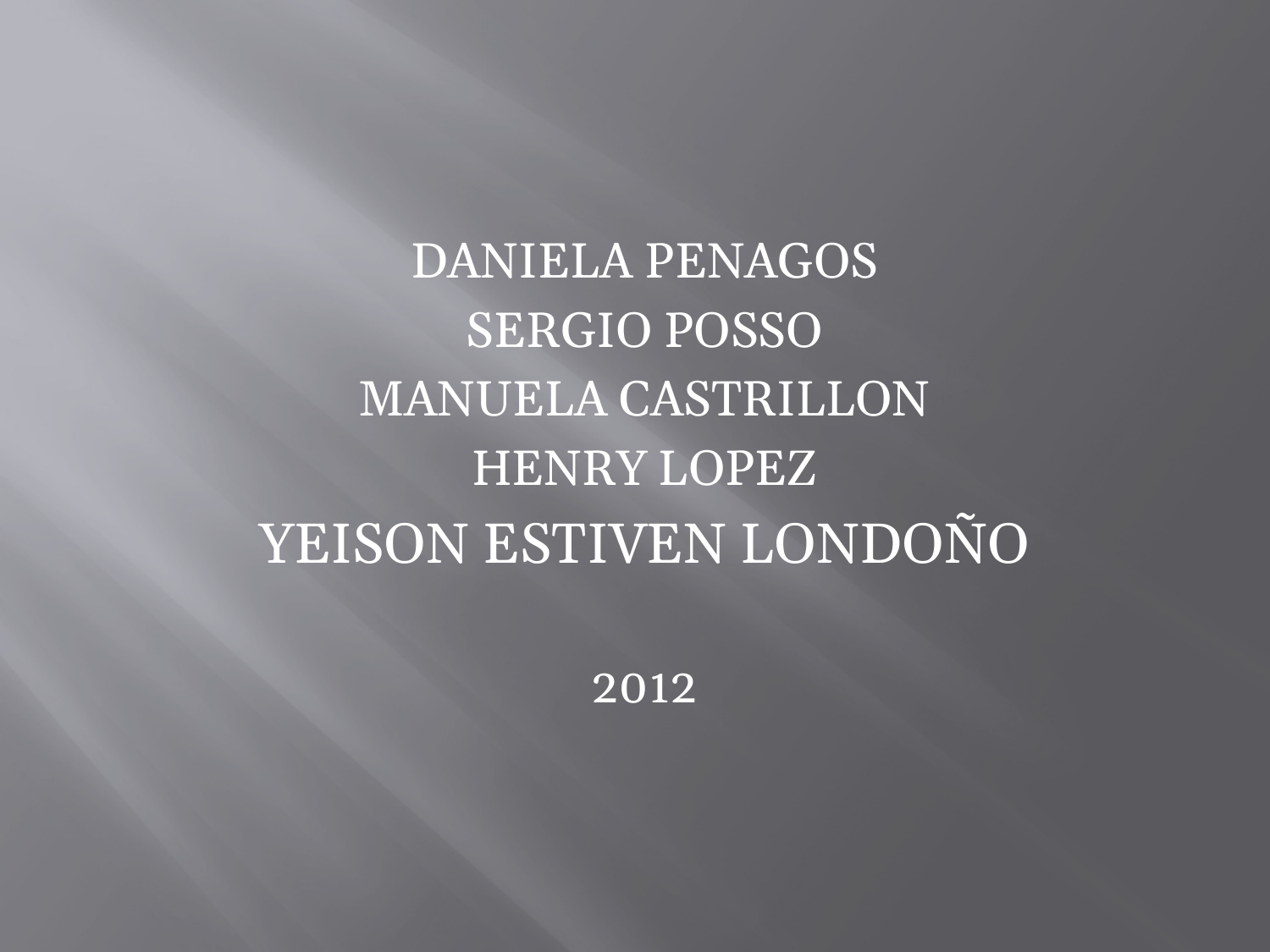

DANIELA PENAGOS
SERGIO POSSO
MANUELA CASTRILLON
HENRY LOPEZ
YEISON ESTIVEN LONDOÑO

2012